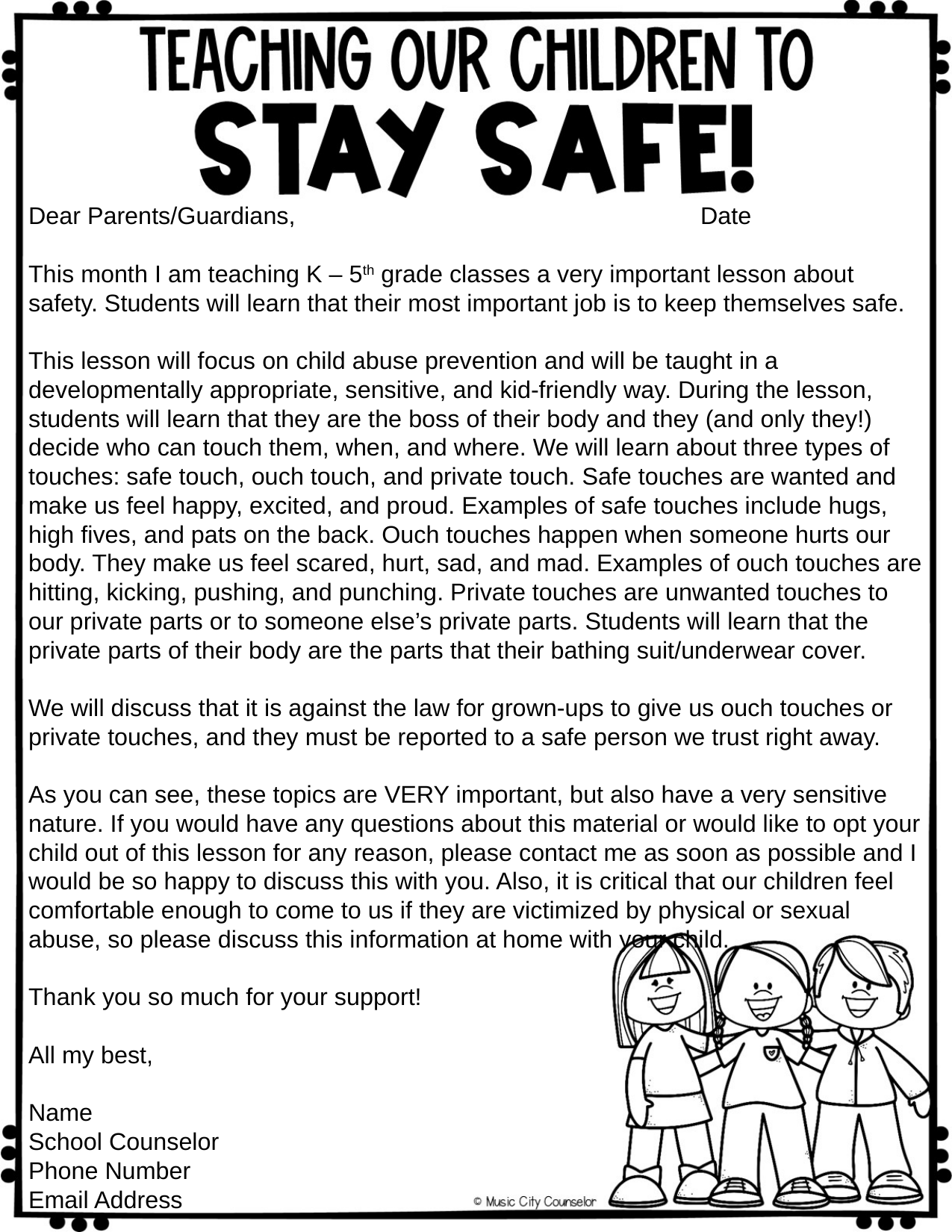

Dear Parents/Guardians,				Date
This month I am teaching K – 5th grade classes a very important lesson about safety. Students will learn that their most important job is to keep themselves safe.

This lesson will focus on child abuse prevention and will be taught in a developmentally appropriate, sensitive, and kid-friendly way. During the lesson, students will learn that they are the boss of their body and they (and only they!) decide who can touch them, when, and where. We will learn about three types of touches: safe touch, ouch touch, and private touch. Safe touches are wanted and make us feel happy, excited, and proud. Examples of safe touches include hugs, high fives, and pats on the back. Ouch touches happen when someone hurts our body. They make us feel scared, hurt, sad, and mad. Examples of ouch touches are hitting, kicking, pushing, and punching. Private touches are unwanted touches to our private parts or to someone else’s private parts. Students will learn that the private parts of their body are the parts that their bathing suit/underwear cover.

We will discuss that it is against the law for grown-ups to give us ouch touches or private touches, and they must be reported to a safe person we trust right away.

As you can see, these topics are VERY important, but also have a very sensitive nature. If you would have any questions about this material or would like to opt your child out of this lesson for any reason, please contact me as soon as possible and I would be so happy to discuss this with you. Also, it is critical that our children feel comfortable enough to come to us if they are victimized by physical or sexual abuse, so please discuss this information at home with your child.

Thank you so much for your support!

All my best,

Name
School Counselor
Phone Number
Email Address